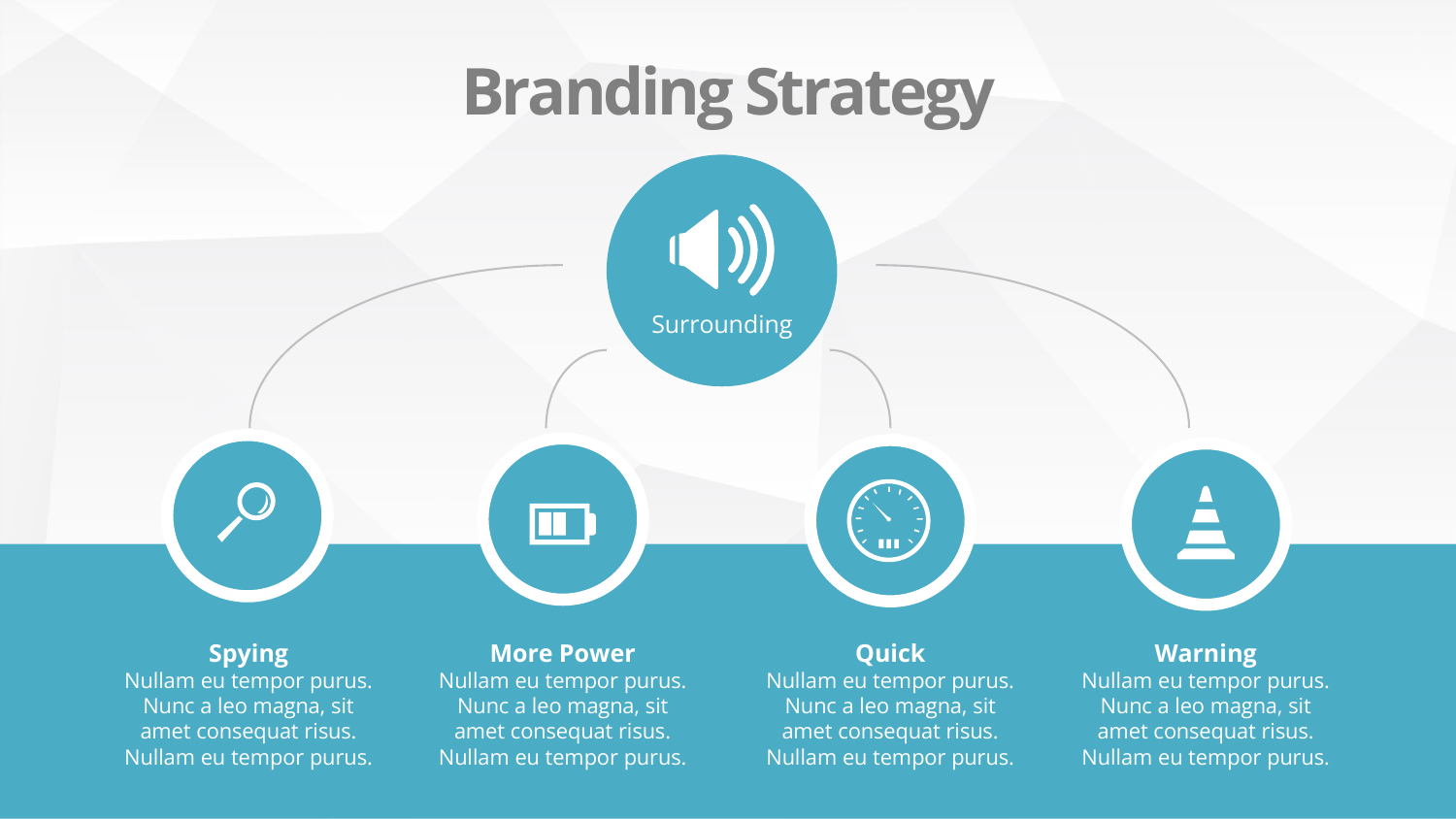

Branding Strategy

Surrounding

Spying
Nullam eu tempor purus. Nunc a leo magna, sit amet consequat risus. Nullam eu tempor purus.
More Power
Nullam eu tempor purus. Nunc a leo magna, sit amet consequat risus. Nullam eu tempor purus.
Quick
Nullam eu tempor purus. Nunc a leo magna, sit amet consequat risus. Nullam eu tempor purus.
Warning
Nullam eu tempor purus. Nunc a leo magna, sit amet consequat risus. Nullam eu tempor purus.